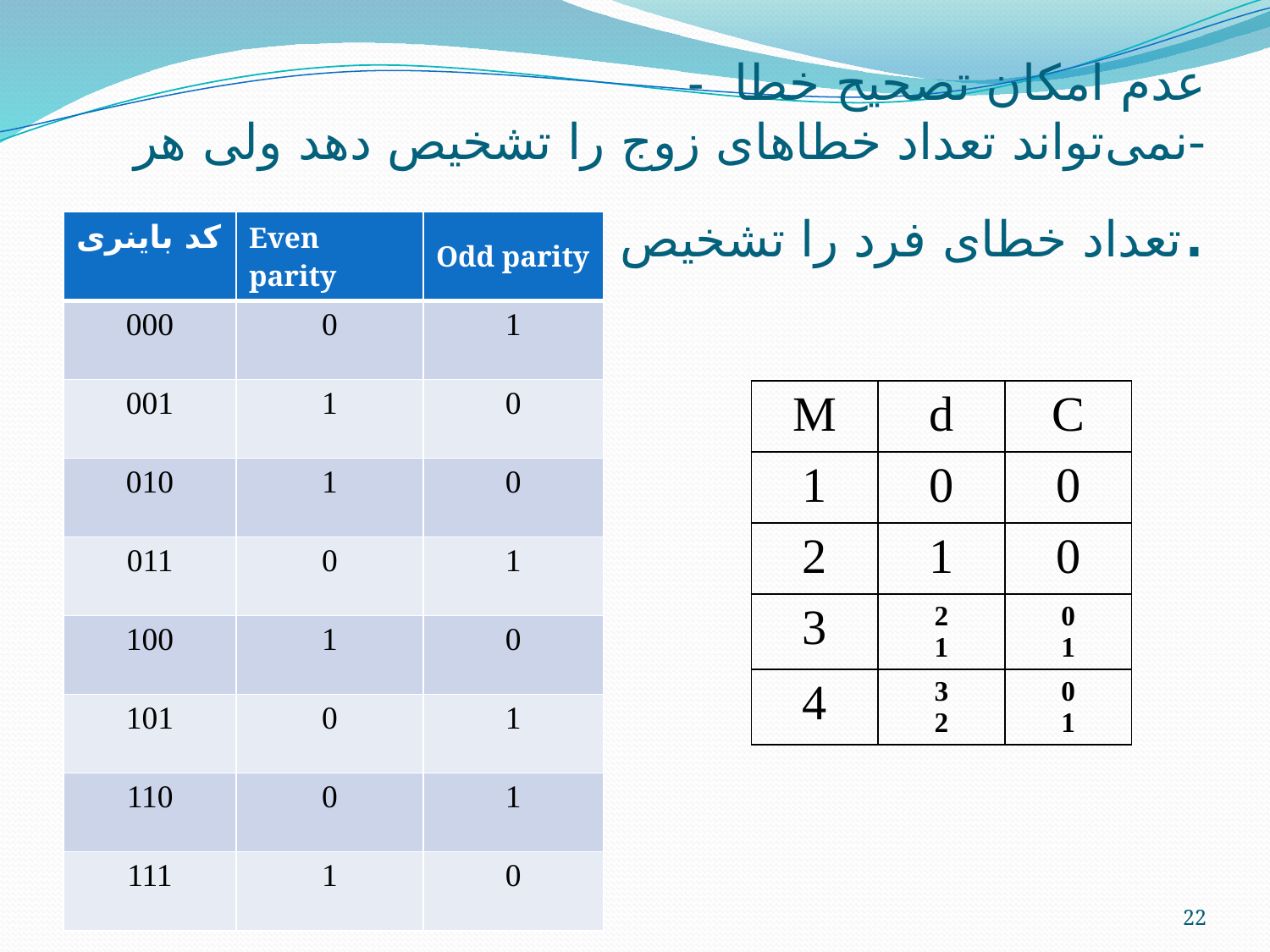

# - عدم امکان تصحیح خطا -نمی‌تواند تعداد خطاهای زوج را تشخیص دهد ولی هر تعداد خطای فرد را تشخیص می‌دهد.
| کد باینری | Even parity | Odd parity |
| --- | --- | --- |
| 000 | 0 | 1 |
| 001 | 1 | 0 |
| 010 | 1 | 0 |
| 011 | 0 | 1 |
| 100 | 1 | 0 |
| 101 | 0 | 1 |
| 110 | 0 | 1 |
| 111 | 1 | 0 |
| M | d | C |
| --- | --- | --- |
| 1 | 0 | 0 |
| 2 | 1 | 0 |
| 3 | 2 1 | 0 1 |
| 4 | 3 2 | 0 1 |
22